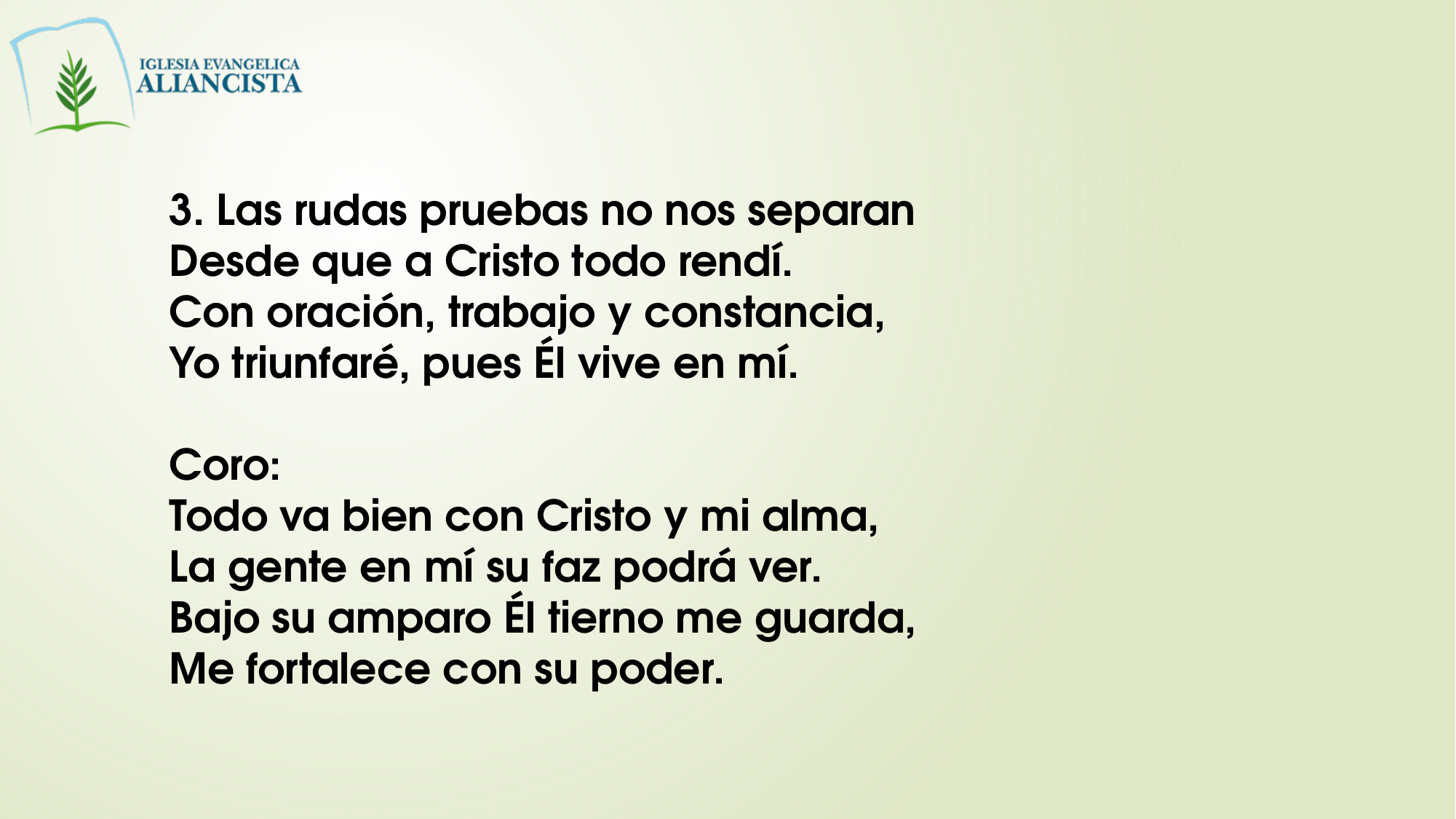

3. Las rudas pruebas no nos separan
Desde que a Cristo todo rendí.
Con oración, trabajo y constancia,
Yo triunfaré, pues Él vive en mí.

Coro:
Todo va bien con Cristo y mi alma,
La gente en mí su faz podrá ver.
Bajo su amparo Él tierno me guarda,
Me fortalece con su poder.